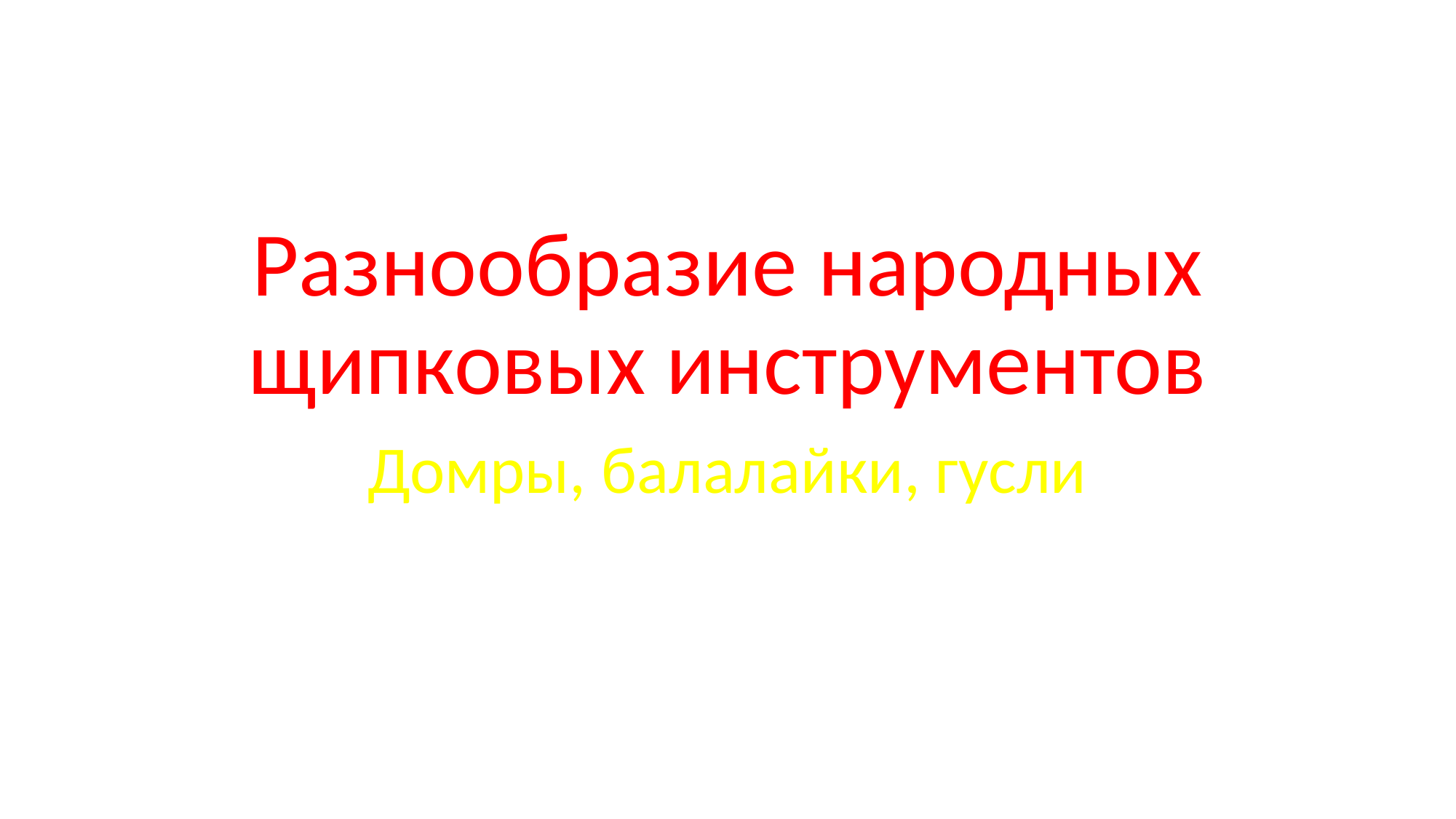

# Разнообразие народных щипковых инструментов
Домры, балалайки, гусли